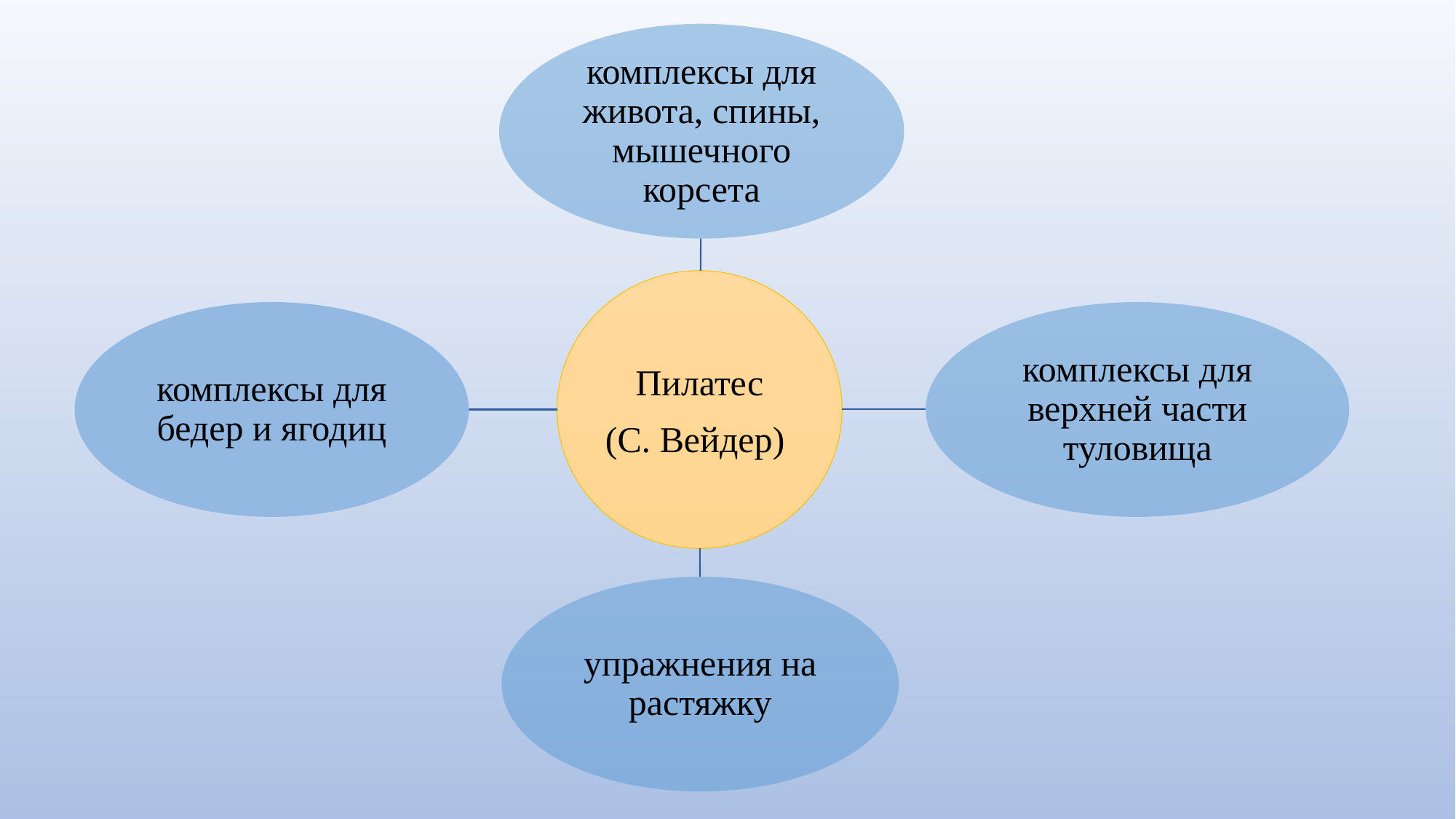

#
Пилатес
(C. Вейдер)

комплексы для живота, спины, мышечного корсета

комплексы для верхней части туловища

упражнения на растяжку

комплексы для бедер и ягодиц